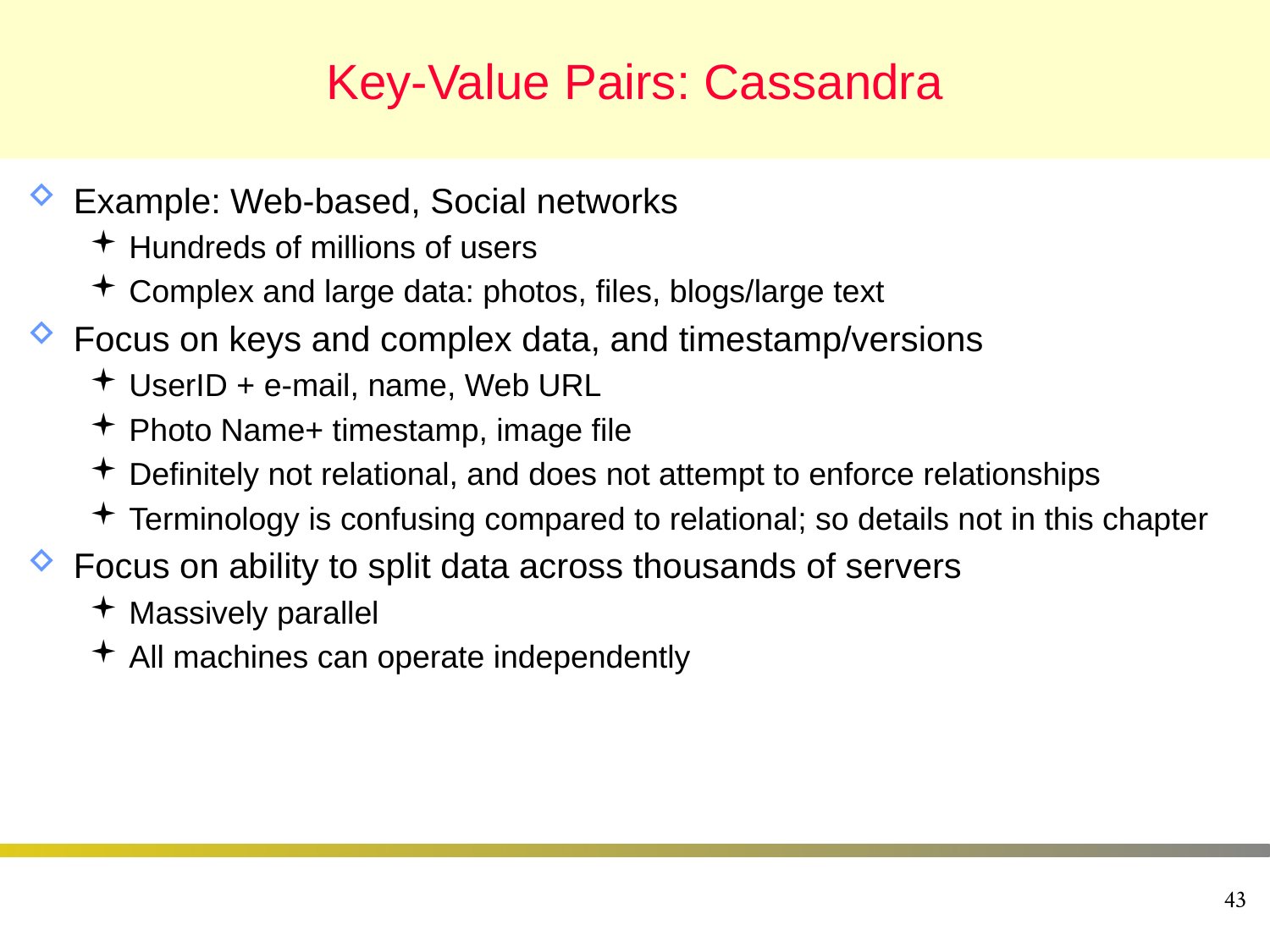

# Key-Value Pairs: Cassandra
Example: Web-based, Social networks
Hundreds of millions of users
Complex and large data: photos, files, blogs/large text
Focus on keys and complex data, and timestamp/versions
UserID + e-mail, name, Web URL
Photo Name+ timestamp, image file
Definitely not relational, and does not attempt to enforce relationships
Terminology is confusing compared to relational; so details not in this chapter
Focus on ability to split data across thousands of servers
Massively parallel
All machines can operate independently

43